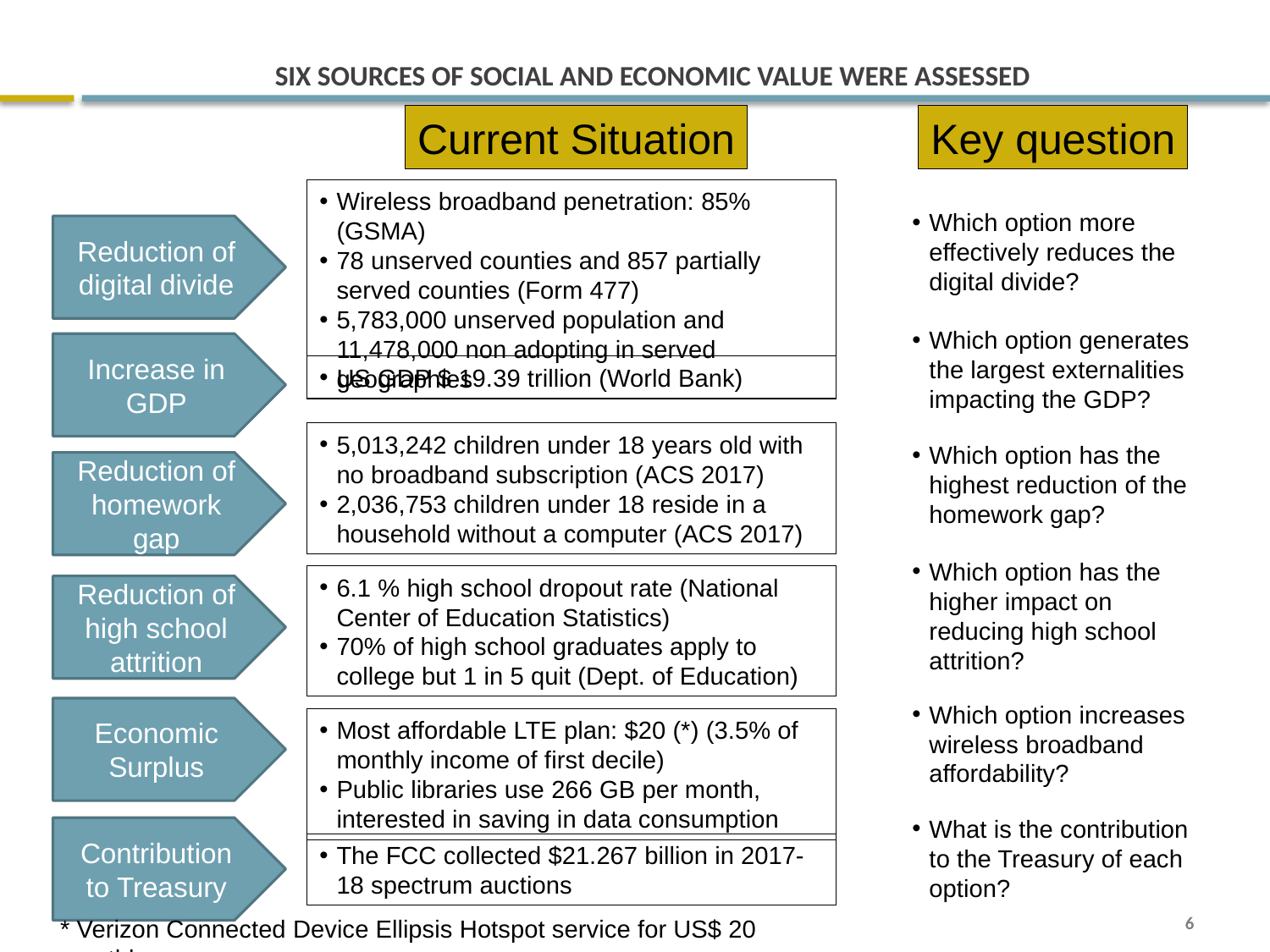

# SIX SOURCES OF SOCIAL AND ECONOMIC VALUE WERE ASSESSED
Current Situation
Key question
Wireless broadband penetration: 85% (GSMA)
78 unserved counties and 857 partially served counties (Form 477)
5,783,000 unserved population and 11,478,000 non adopting in served geographies
Which option more effectively reduces the digital divide?
Reduction of digital divide
Which option generates the largest externalities impacting the GDP?
Increase in GDP
US GDP $ 19.39 trillion (World Bank)
5,013,242 children under 18 years old with no broadband subscription (ACS 2017)
2,036,753 children under 18 reside in a household without a computer (ACS 2017)
Which option has the highest reduction of the homework gap?
Reduction of homework gap
Which option has the higher impact on reducing high school attrition?
6.1 % high school dropout rate (National Center of Education Statistics)
70% of high school graduates apply to college but 1 in 5 quit (Dept. of Education)
Reduction of high school attrition
Which option increases wireless broadband affordability?
Economic Surplus
Most affordable LTE plan: $20 (*) (3.5% of monthly income of first decile)
Public libraries use 266 GB per month, interested in saving in data consumption
What is the contribution to the Treasury of each option?
Contribution to Treasury
The FCC collected $21.267 billion in 2017-18 spectrum auctions
* Verizon Connected Device Ellipsis Hotspot service for US$ 20 monthly